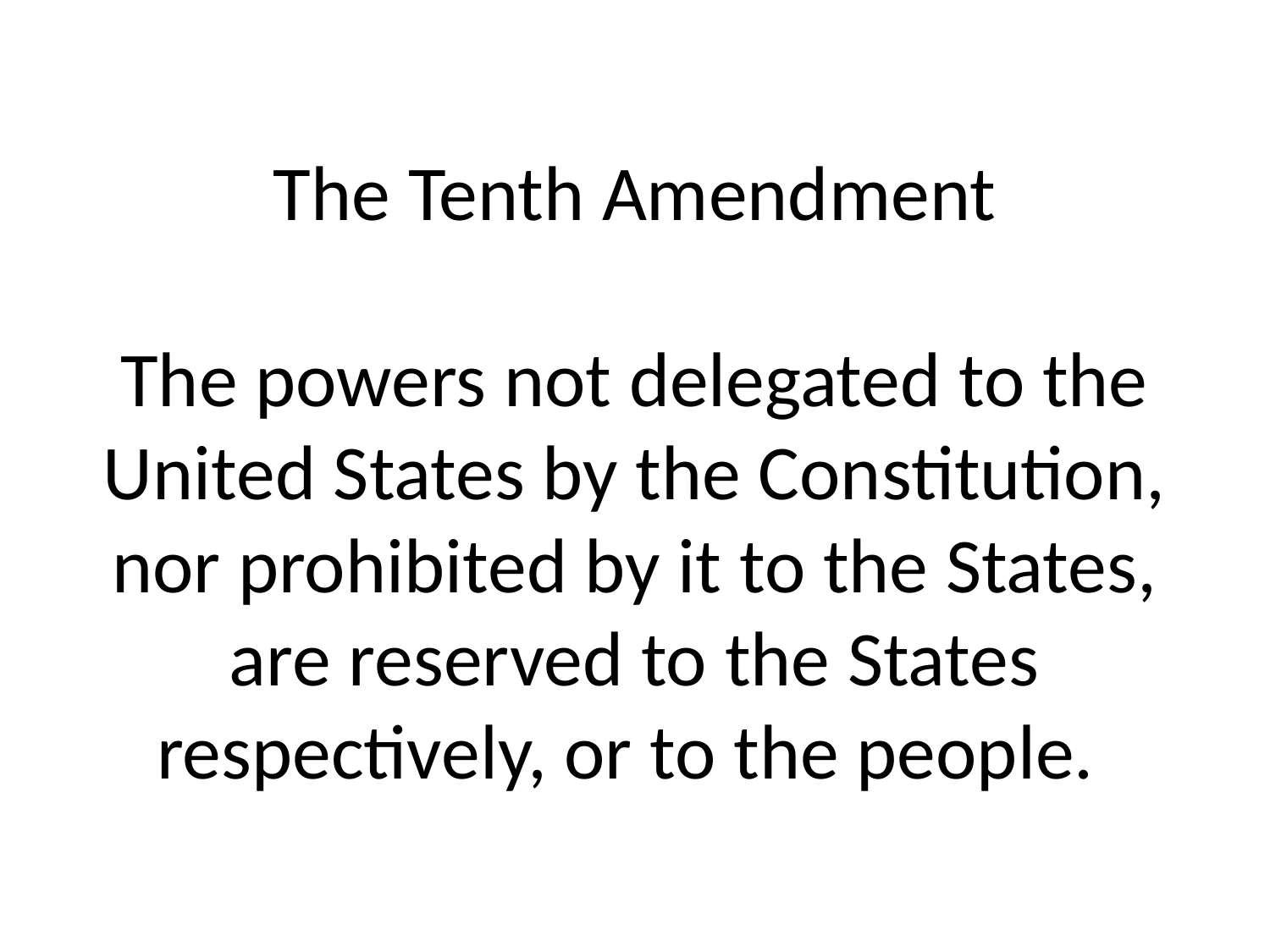

# The Tenth Amendment The powers not delegated to the United States by the Constitution, nor prohibited by it to the States, are reserved to the States respectively, or to the people.